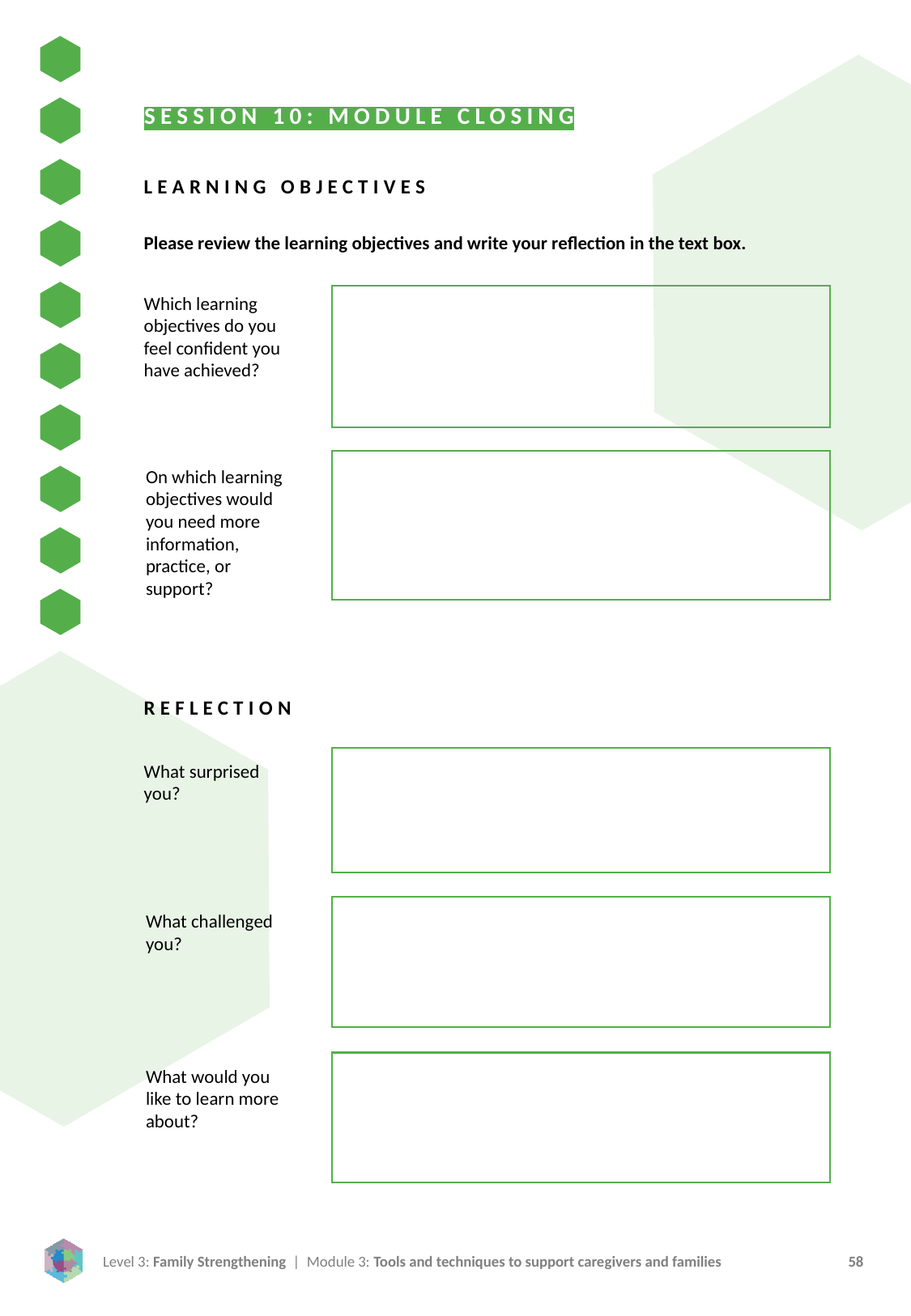

SESSION 10: MODULE CLOSING

LEARNING OBJECTIVES

Please review the learning objectives and write your reflection in the text box.
Which learning objectives do you feel confident you have achieved?

On which learning objectives would you need more information, practice, or support?

REFLECTION
What surprised you?

What challenged you?
What would you like to learn more about?